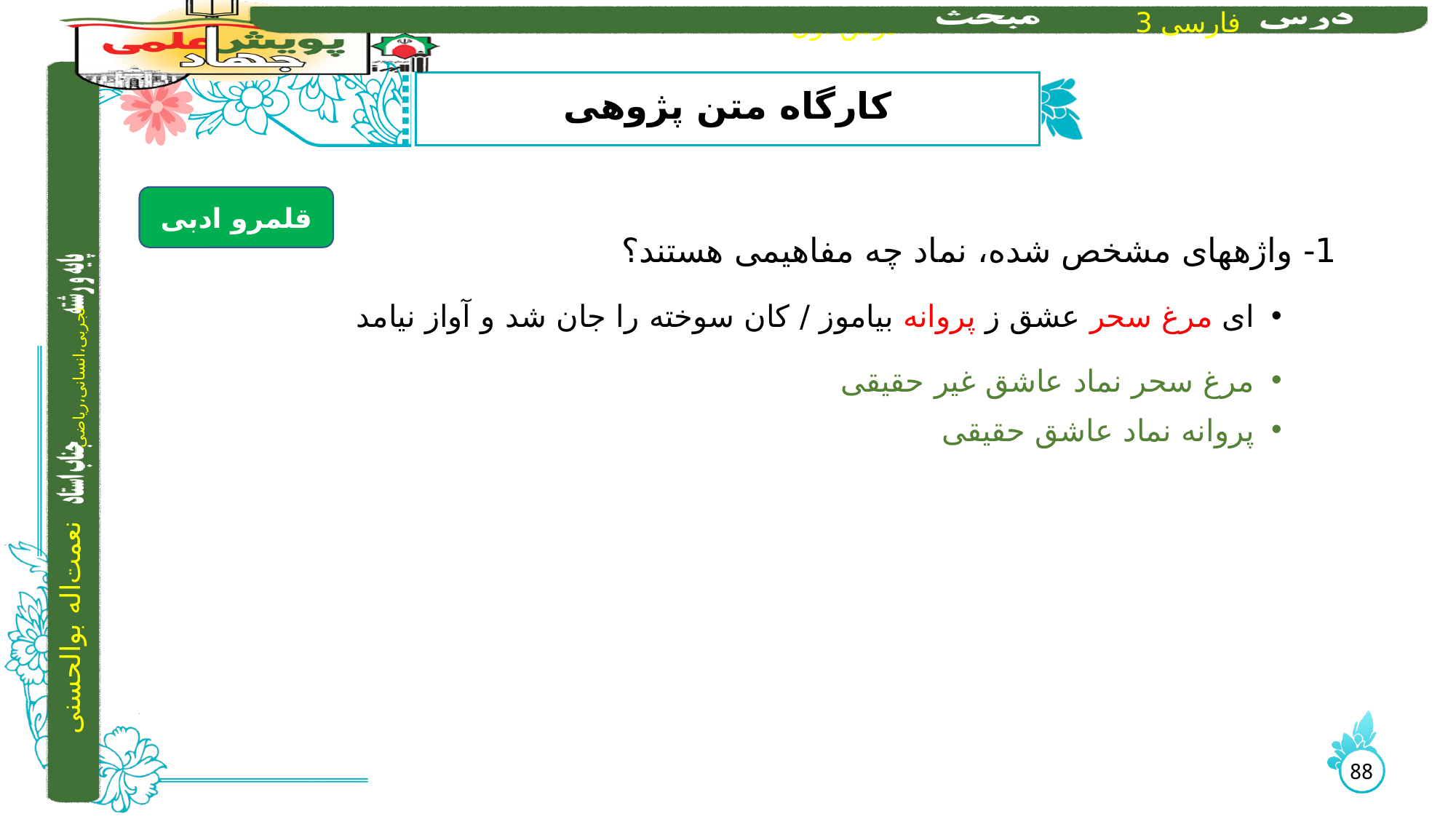

# کارگاه متن پژوهی
قلمرو ادبی
1- واژه­های مشخص شده، نماد چه مفاهیمی هستند؟
ای مرغ سحر عشق ز پروانه بیاموز / کان سوخته را جان شد و آواز نیامد
مرغ سحر نماد عاشق غیر حقیقی
پروانه نماد عاشق حقیقی